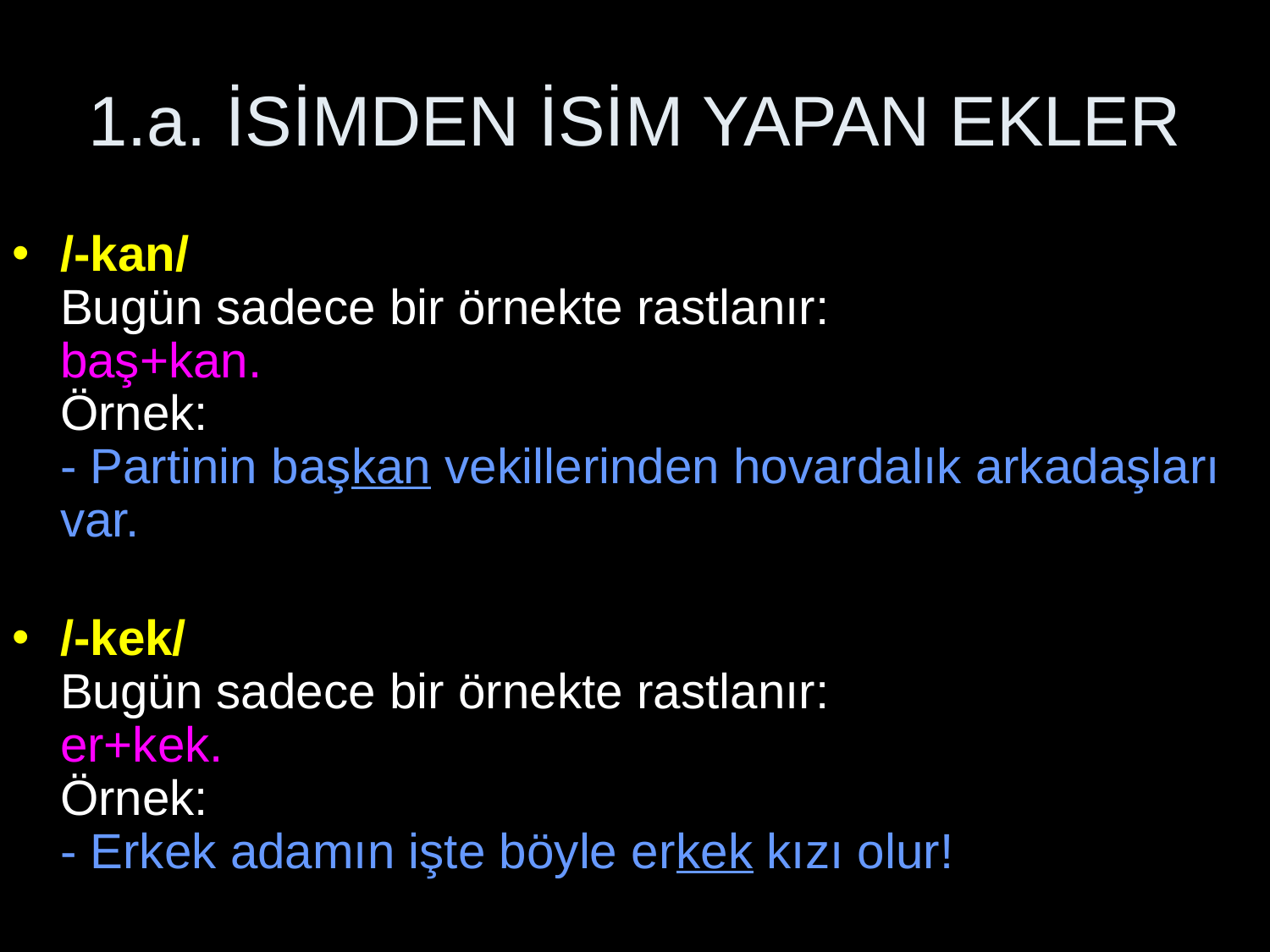

# 1.a. İSİMDEN İSİM YAPAN EKLER
/-kan/
Bugün sadece bir örnekte rastlanır:
baş+kan.
Örnek:
- Partinin başkan vekillerinden hovardalık arkadaşları var.
/-kek/
Bugün sadece bir örnekte rastlanır:
er+kek.
Örnek:
- Erkek adamın işte böyle erkek kızı olur!